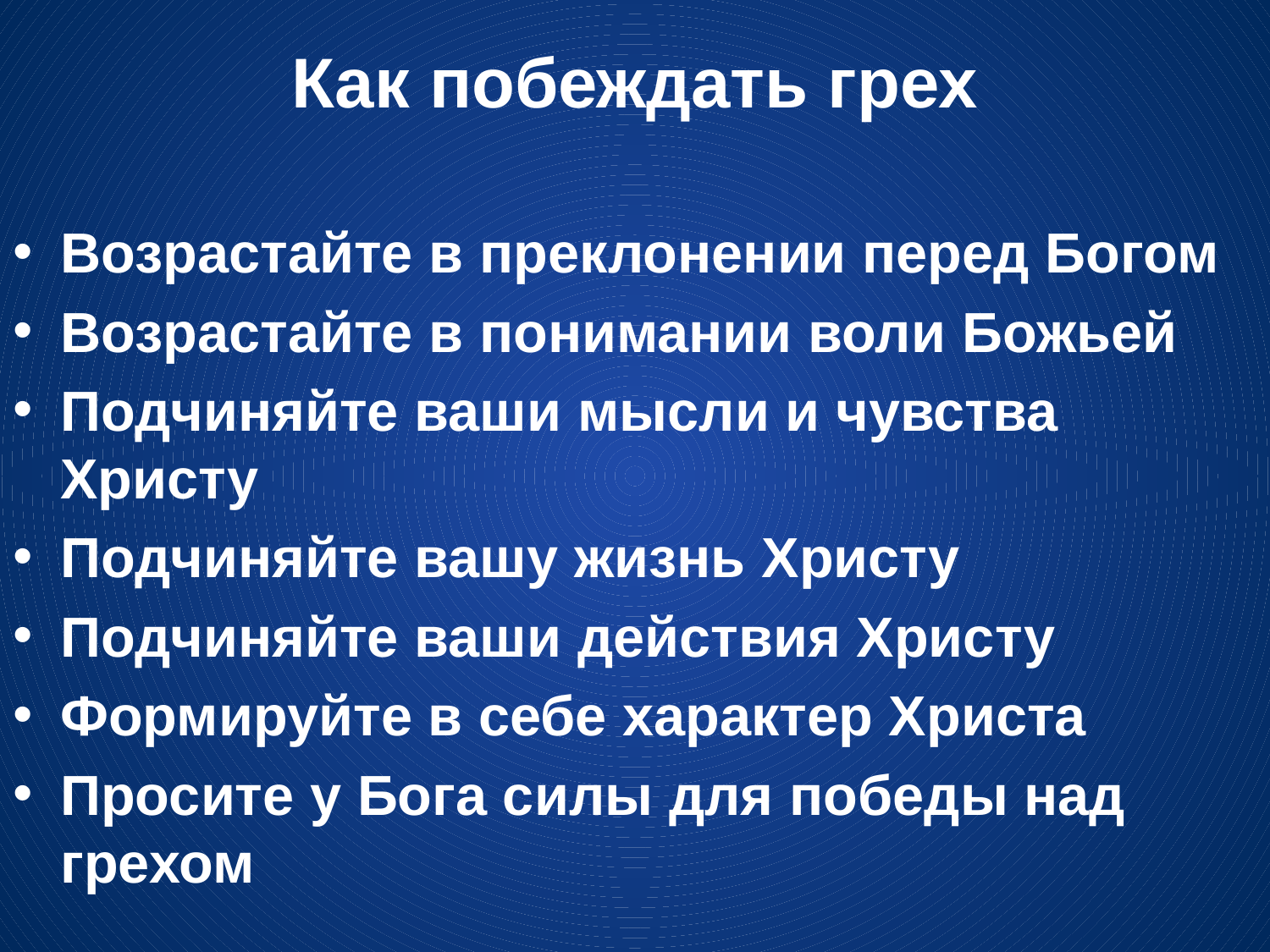

# Как побеждать грех
Возрастайте в преклонении перед Богом
Возрастайте в понимании воли Божьей
Подчиняйте ваши мысли и чувства Христу
Подчиняйте вашу жизнь Христу
Подчиняйте ваши действия Христу
Формируйте в себе характер Христа
Просите у Бога силы для победы над грехом